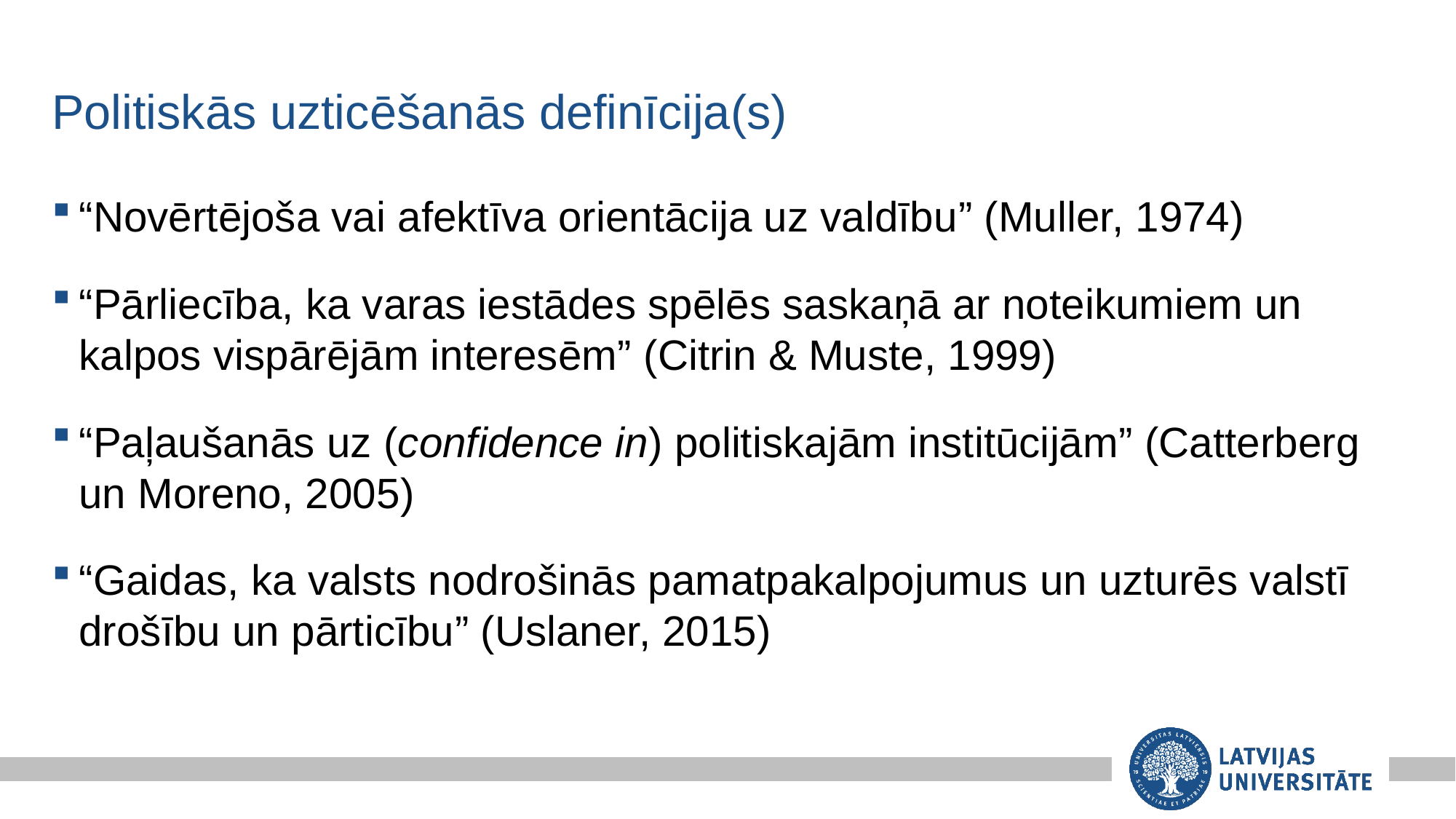

# Politiskās uzticēšanās definīcija(s)
“Novērtējoša vai afektīva orientācija uz valdību” (Muller, 1974)
“Pārliecība, ka varas iestādes spēlēs saskaņā ar noteikumiem un kalpos vispārējām interesēm” (Citrin & Muste, 1999)
“Paļaušanās uz (confidence in) politiskajām institūcijām” (Catterberg un Moreno, 2005)
“Gaidas, ka valsts nodrošinās pamatpakalpojumus un uzturēs valstī drošību un pārticību” (Uslaner, 2015)